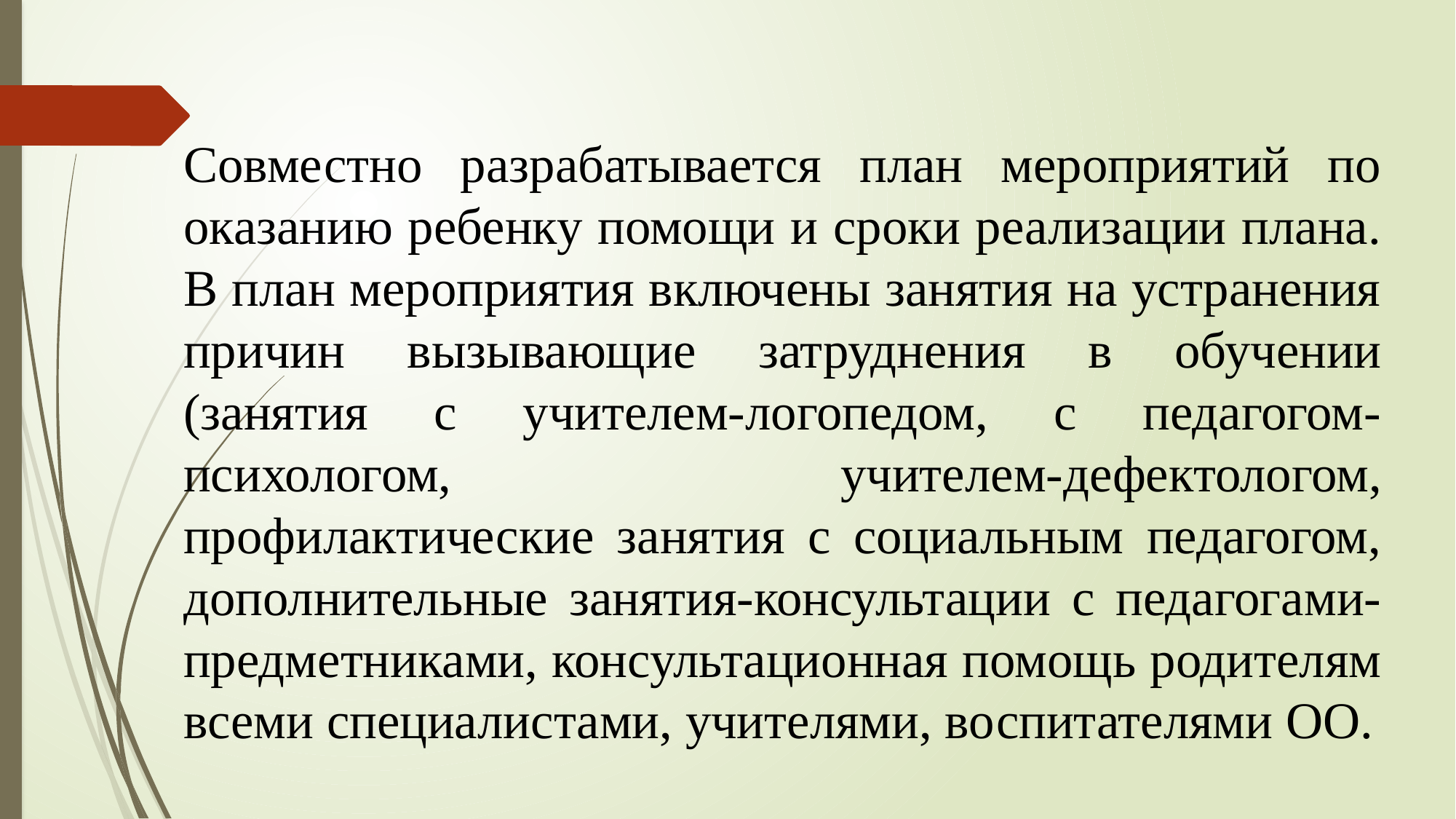

Совместно разрабатывается план мероприятий по оказанию ребенку помощи и сроки реализации плана. В план мероприятия включены занятия на устранения причин вызывающие затруднения в обучении (занятия с учителем-логопедом, с педагогом-психологом, учителем-дефектологом, профилактические занятия с социальным педагогом, дополнительные занятия-консультации с педагогами-предметниками, консультационная помощь родителям всеми специалистами, учителями, воспитателями ОО.